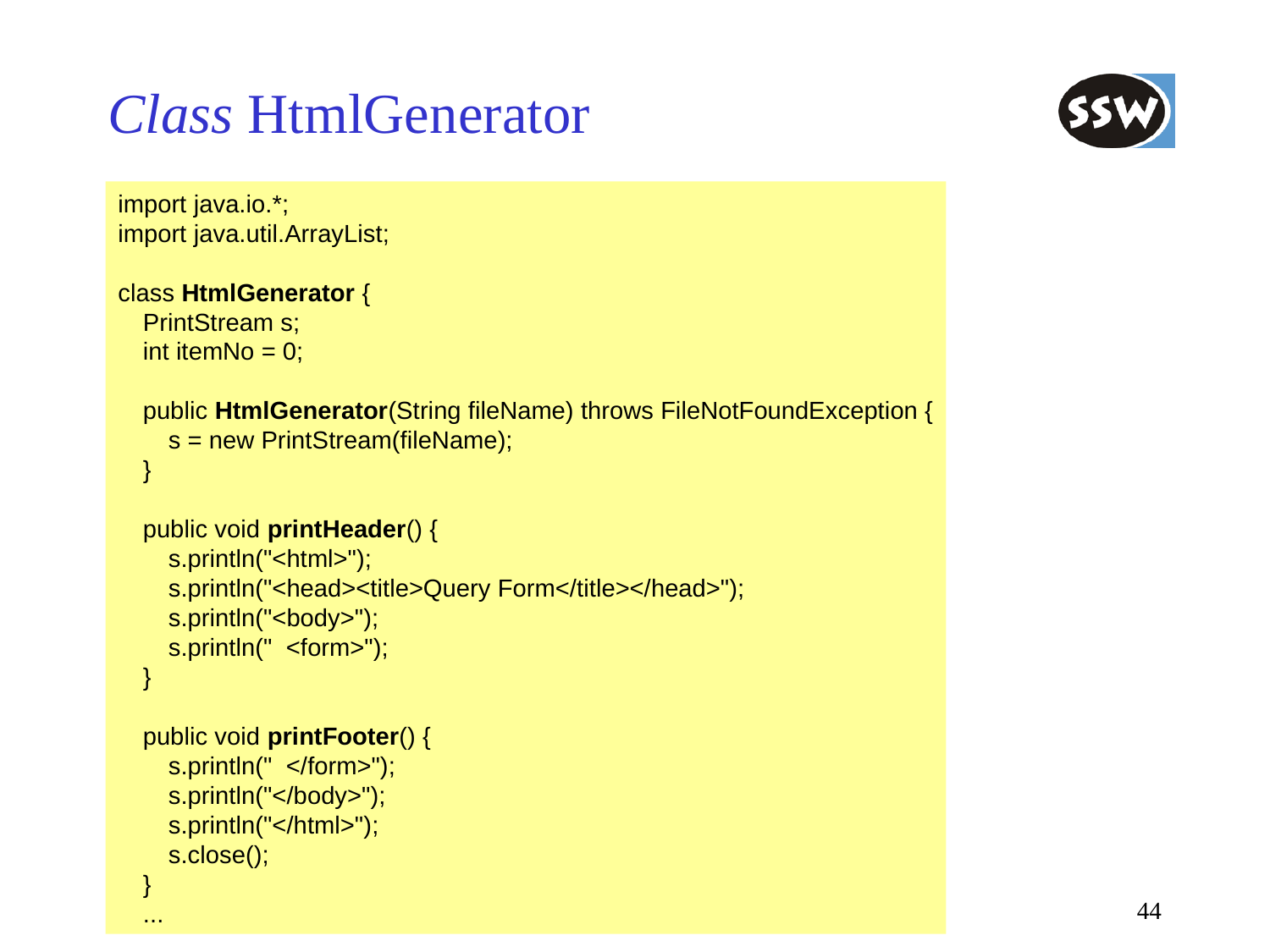

# Class HtmlGenerator
import java.io.*;
import java.util.ArrayList;

class HtmlGenerator {
	PrintStream s;
	int itemNo = 0;

	public HtmlGenerator(String fileName) throws FileNotFoundException {
		s = new PrintStream(fileName);
	}

	public void printHeader() {
		s.println("<html>");
		s.println("<head><title>Query Form</title></head>");
		s.println("<body>");
		s.println("  <form>");
	}

	public void printFooter() {
		s.println("  </form>");
		s.println("</body>");
		s.println("</html>");
		s.close();
	}
	...
44